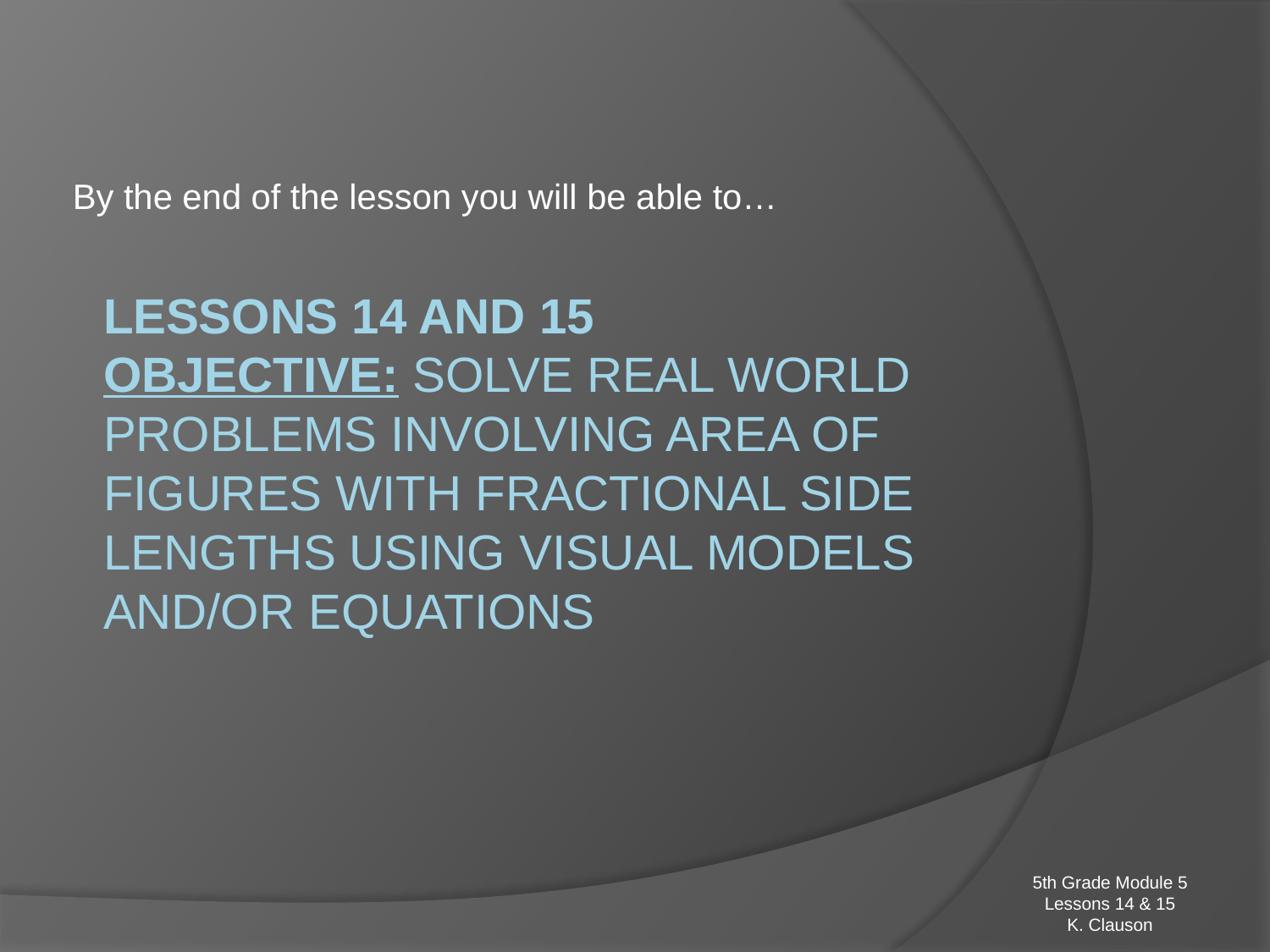

By the end of the lesson you will be able to…
# Lessons 14 and 15 Objective: Solve real world problems involving area of figures with fractional side lengths using visual models and/or equations
5th Grade Module 5
Lessons 14 & 15
K. Clauson